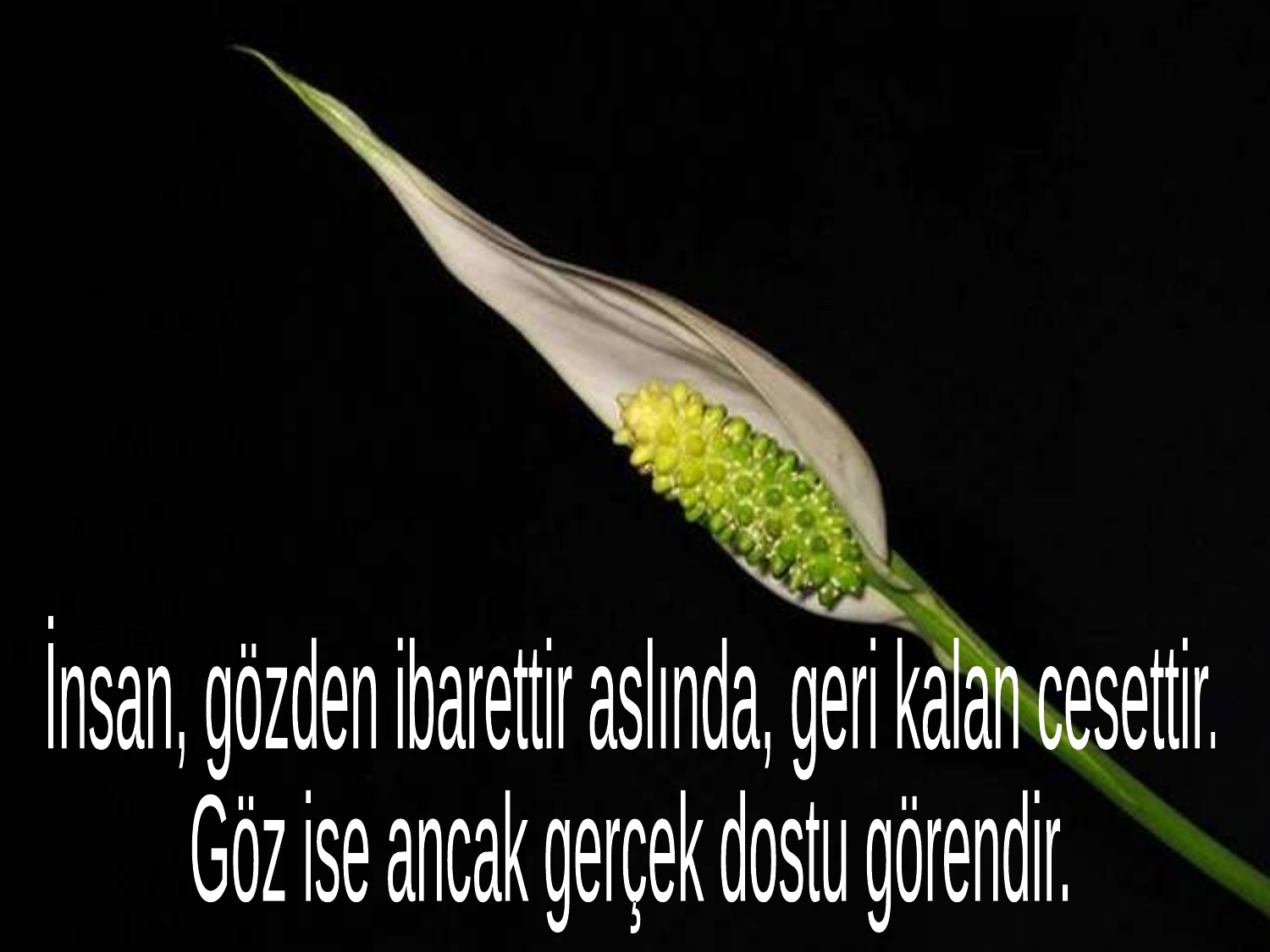

İnsan, gözden ibarettir aslında, geri kalan cesettir.
Göz ise ancak gerçek dostu görendir.